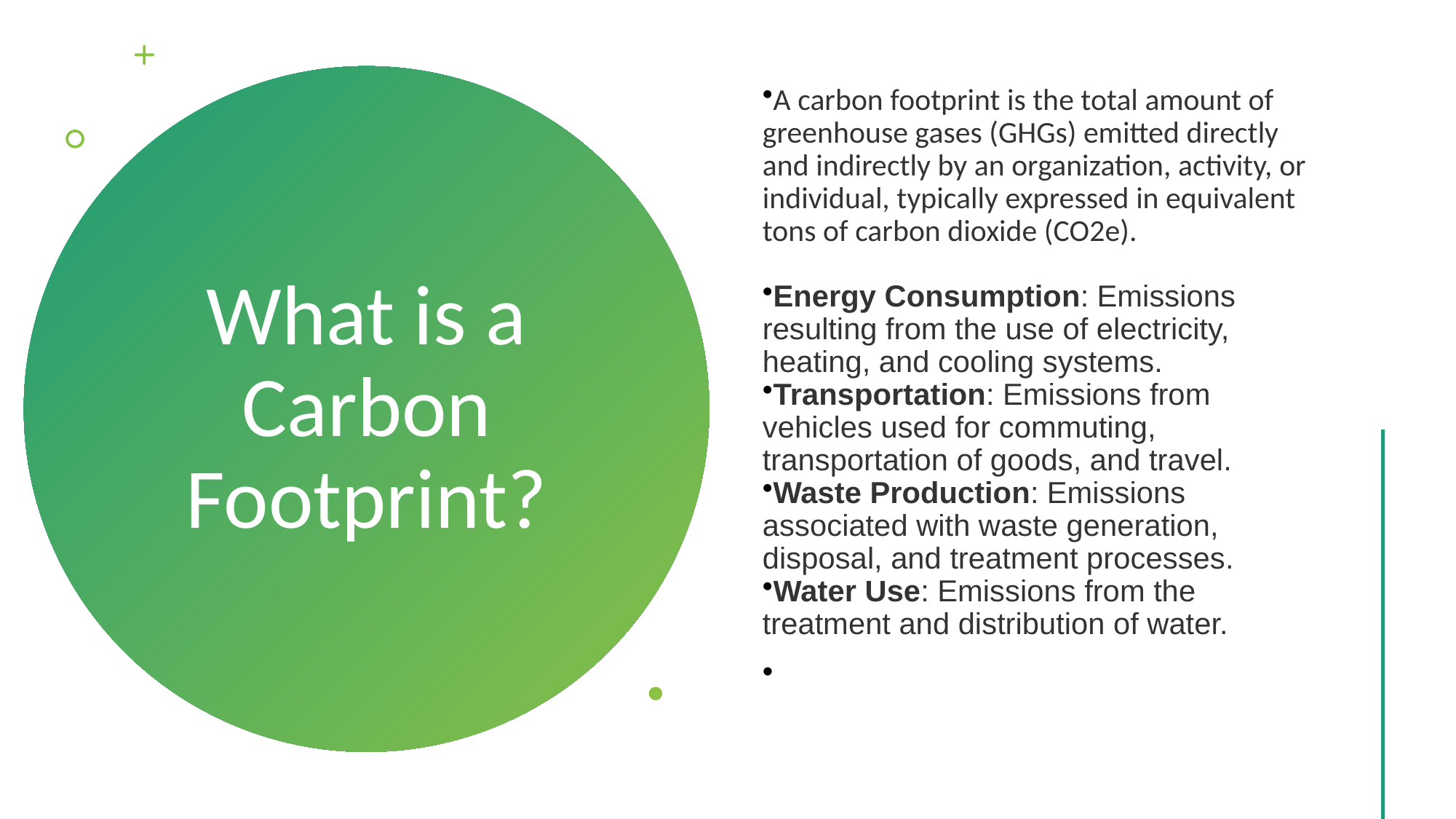

A carbon footprint is the total amount of greenhouse gases (GHGs) emitted directly and indirectly by an organization, activity, or individual, typically expressed in equivalent tons of carbon dioxide (CO2e).

Energy Consumption: Emissions resulting from the use of electricity, heating, and cooling systems.
Transportation: Emissions from vehicles used for commuting, transportation of goods, and travel.
Waste Production: Emissions associated with waste generation, disposal, and treatment processes.
Water Use: Emissions from the treatment and distribution of water.

# What is a Carbon Footprint?